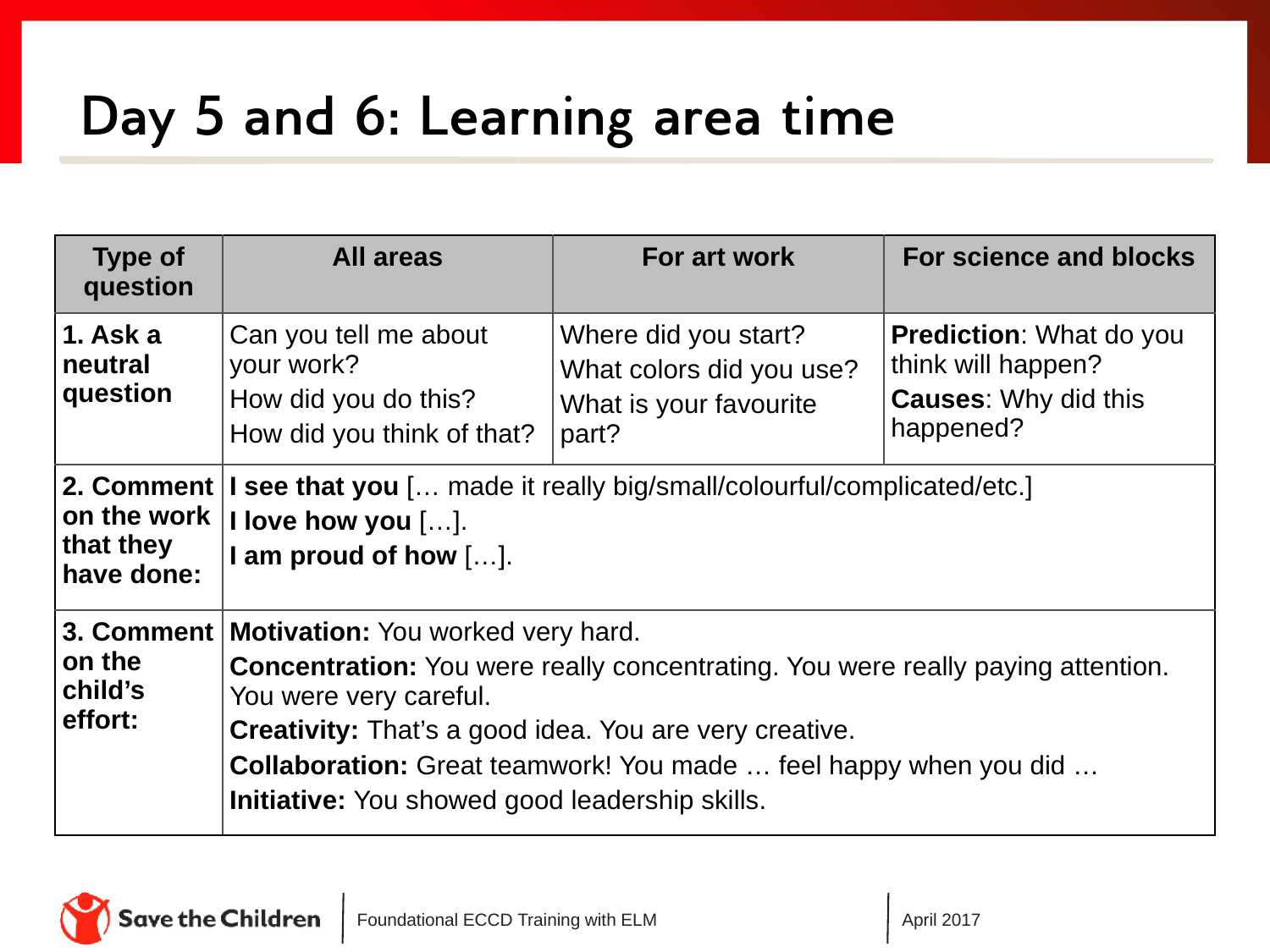

# Day 5 and 6: Learning area time
| Type of question | All areas | For art work | For science and blocks |
| --- | --- | --- | --- |
| 1. Ask a neutral question | Can you tell me about your work? How did you do this? How did you think of that? | Where did you start? What colors did you use? What is your favourite part? | Prediction: What do you think will happen? Causes: Why did this happened? |
| 2. Comment on the work that they have done: | I see that you [… made it really big/small/colourful/complicated/etc.] I love how you […]. I am proud of how […]. |  |  |
| 3. Comment on the child’s effort: | Motivation: You worked very hard. Concentration: You were really concentrating. You were really paying attention. You were very careful. Creativity: That’s a good idea. You are very creative. Collaboration: Great teamwork! You made … feel happy when you did … Initiative: You showed good leadership skills. |  |  |
Foundational ECCD Training with ELM
April 2017